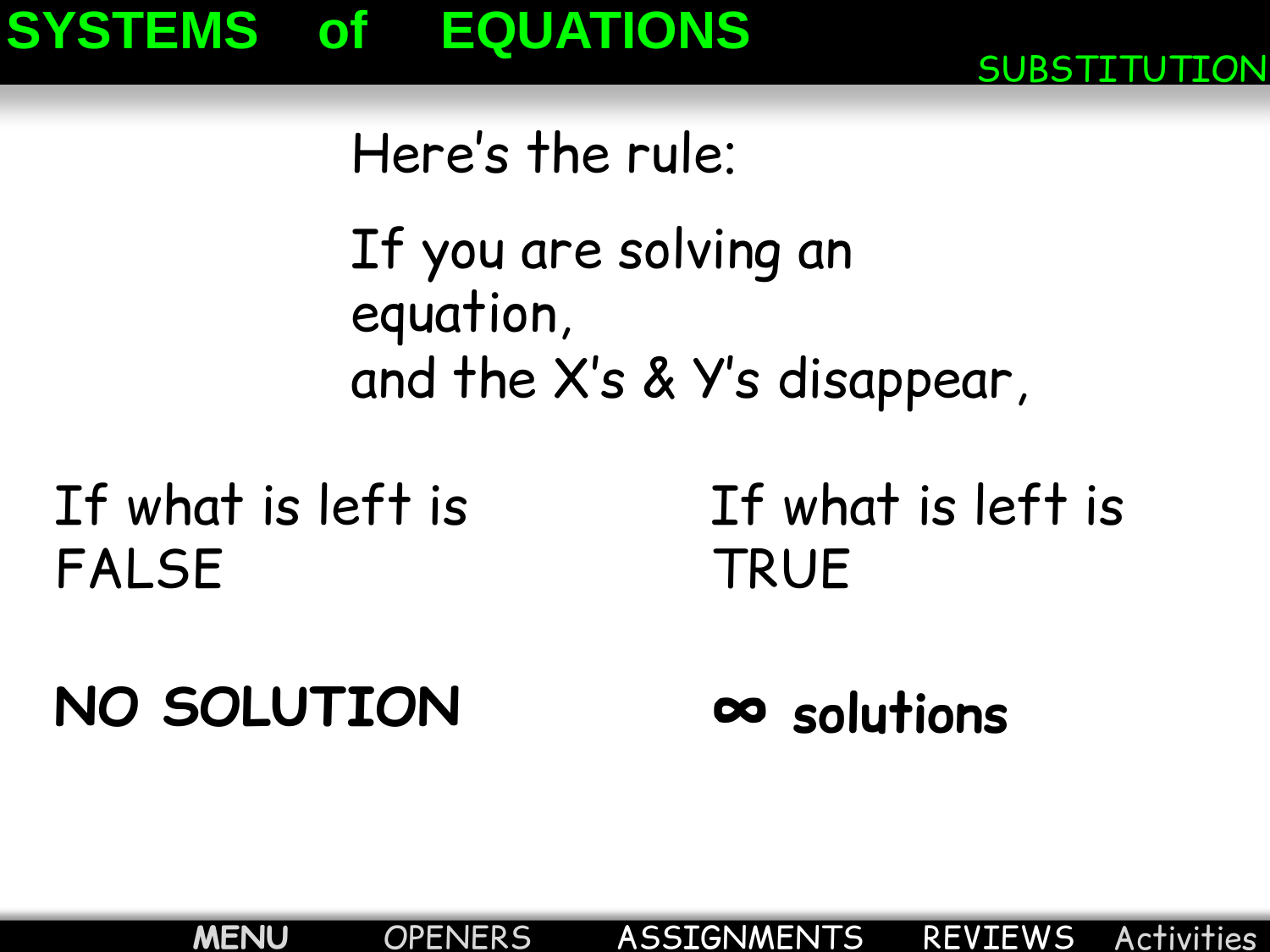

SYSTEMS    of     EQUATIONS
SUBSTITUTION
Here’s the rule:
If you are solving an equation,
and the X’s & Y’s disappear,
If what is left is FALSE
If what is left is TRUE
∞ solutions
NO SOLUTION
MENU
OPENERS
ASSIGNMENTS
REVIEWS
Activities